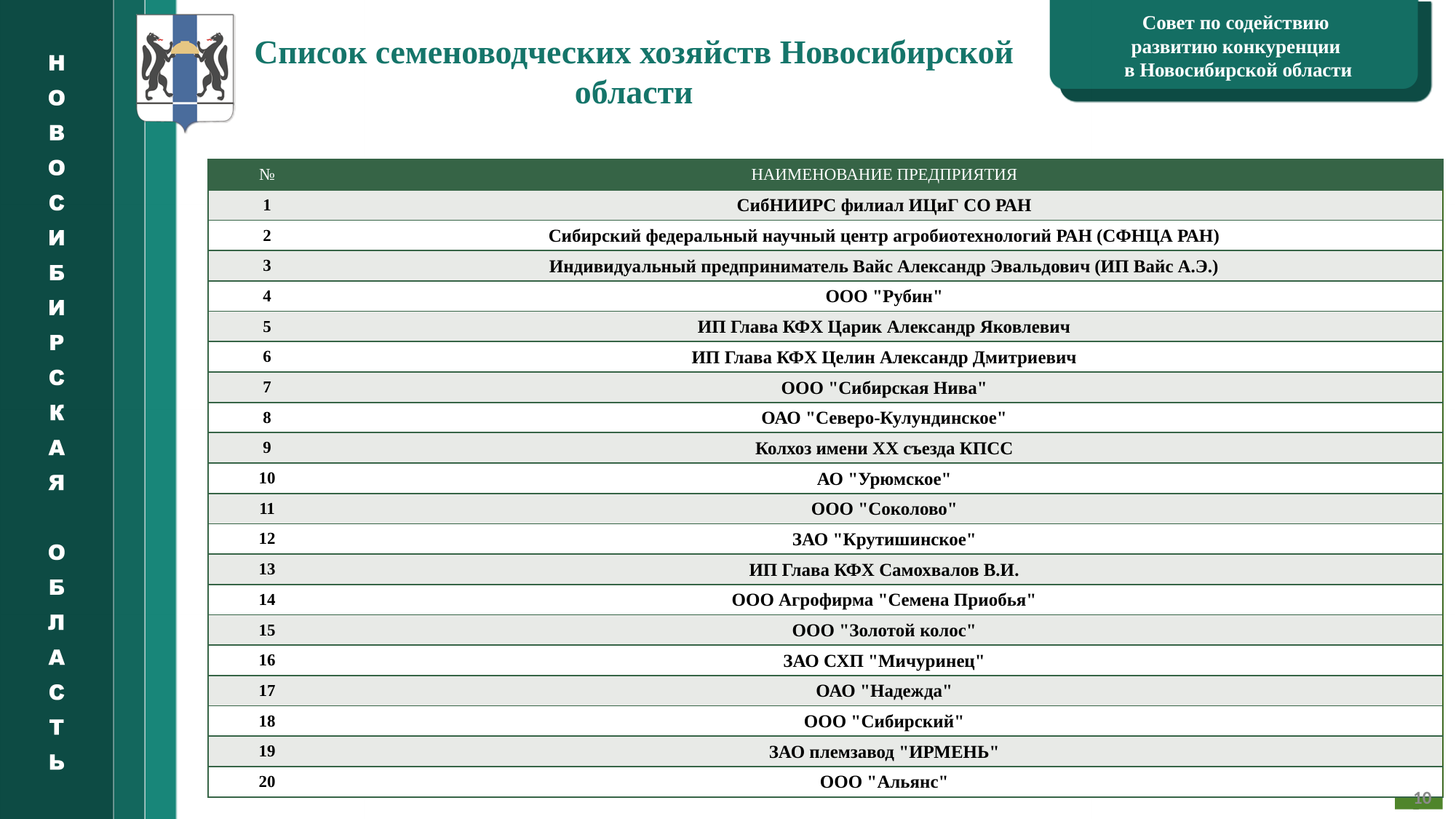

Список семеноводческих хозяйств Новосибирской области
Совет по содействию
развитию конкуренции
в Новосибирской области
| № | НАИМЕНОВАНИЕ ПРЕДПРИЯТИЯ |
| --- | --- |
| 1 | СибНИИРС филиал ИЦиГ СО РАН |
| 2 | Сибирский федеральный научный центр агробиотехнологий РАН (СФНЦА РАН) |
| 3 | Индивидуальный предприниматель Вайс Александр Эвальдович (ИП Вайс А.Э.) |
| 4 | ООО "Рубин" |
| 5 | ИП Глава КФХ Царик Александр Яковлевич |
| 6 | ИП Глава КФХ Целин Александр Дмитриевич |
| 7 | ООО "Сибирская Нива" |
| 8 | ОАО "Северо-Кулундинское" |
| 9 | Колхоз имени ХХ съезда КПСС |
| 10 | АО "Урюмское" |
| 11 | ООО "Соколово" |
| 12 | ЗАО "Крутишинское" |
| 13 | ИП Глава КФХ Самохвалов В.И. |
| 14 | ООО Агрофирма "Семена Приобья" |
| 15 | ООО "Золотой колос" |
| 16 | ЗАО СХП "Мичуринец" |
| 17 | ОАО "Надежда" |
| 18 | ООО "Сибирский" |
| 19 | ЗАО племзавод "ИРМЕНЬ" |
| 20 | ООО "Альянс" |
7
7
10